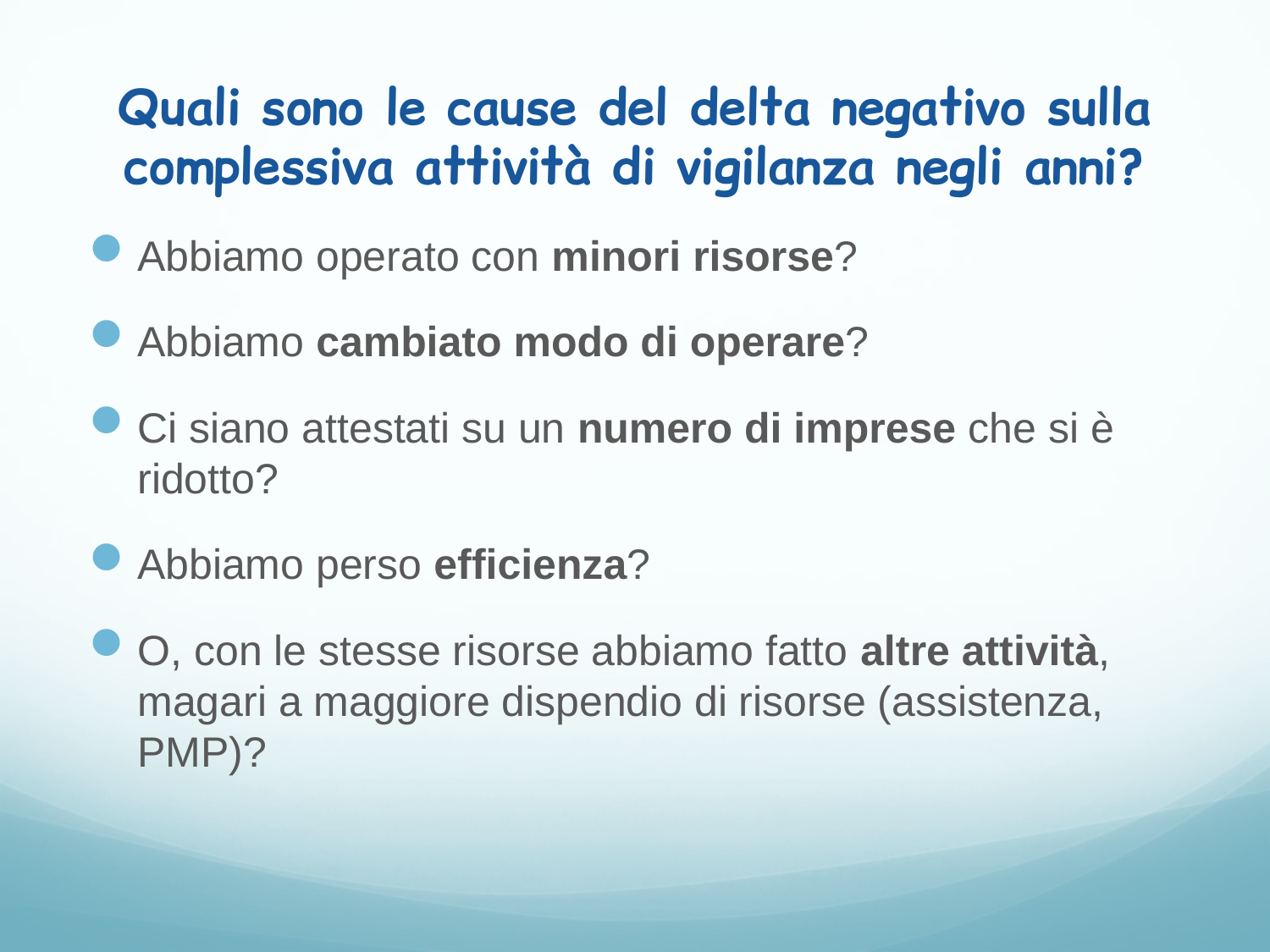

# Quali sono le cause del delta negativo sulla complessiva attività di vigilanza negli anni?
Abbiamo operato con minori risorse?
Abbiamo cambiato modo di operare?
Ci siano attestati su un numero di imprese che si è ridotto?
Abbiamo perso efficienza?
O, con le stesse risorse abbiamo fatto altre attività, magari a maggiore dispendio di risorse (assistenza, PMP)?